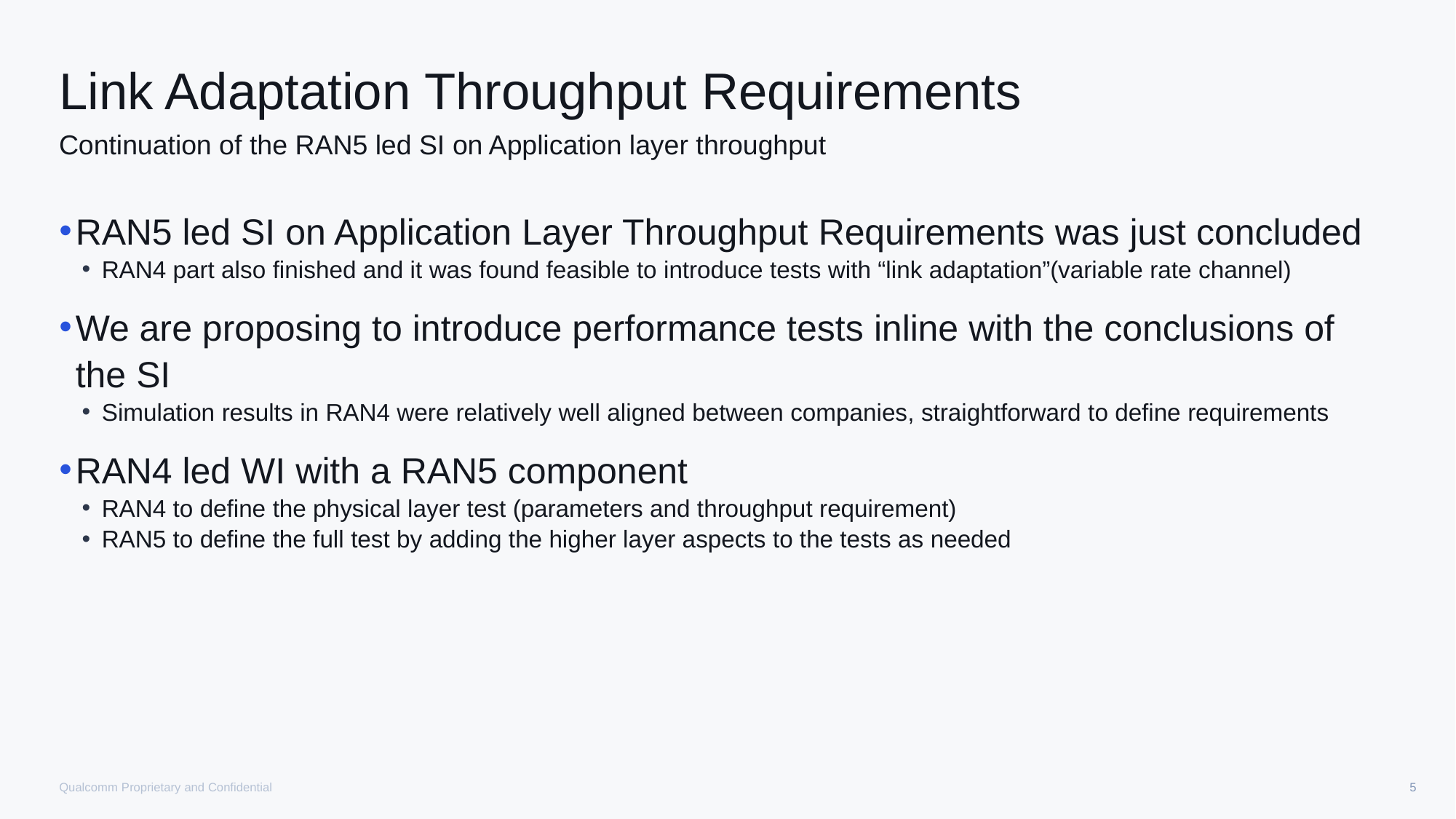

# Link Adaptation Throughput Requirements
Continuation of the RAN5 led SI on Application layer throughput
RAN5 led SI on Application Layer Throughput Requirements was just concluded
RAN4 part also finished and it was found feasible to introduce tests with “link adaptation”(variable rate channel)
We are proposing to introduce performance tests inline with the conclusions of the SI
Simulation results in RAN4 were relatively well aligned between companies, straightforward to define requirements
RAN4 led WI with a RAN5 component
RAN4 to define the physical layer test (parameters and throughput requirement)
RAN5 to define the full test by adding the higher layer aspects to the tests as needed

Qualcomm Proprietary and Confidential